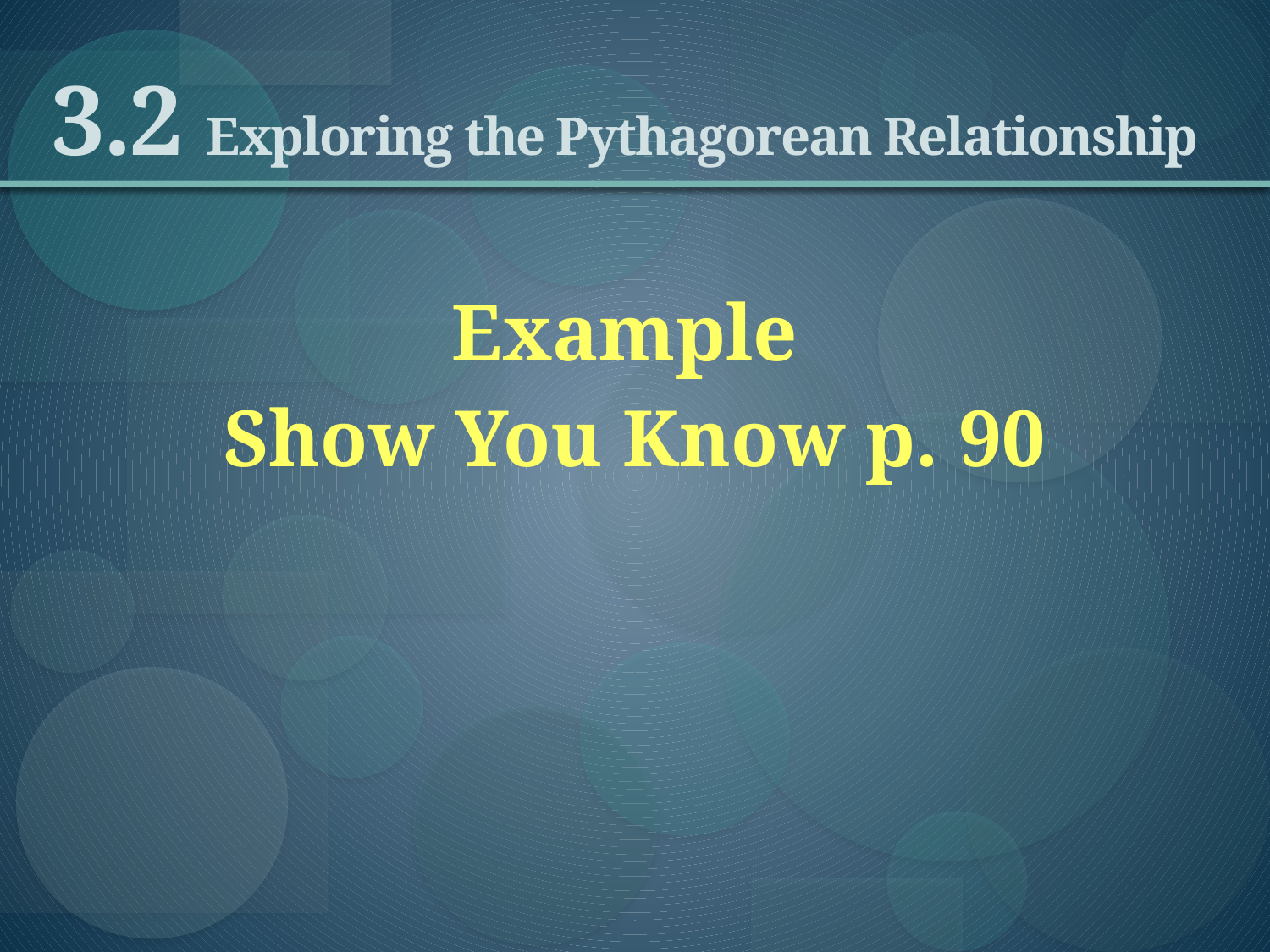

# 3.2 Exploring the Pythagorean Relationship

Example
Show You Know p. 90